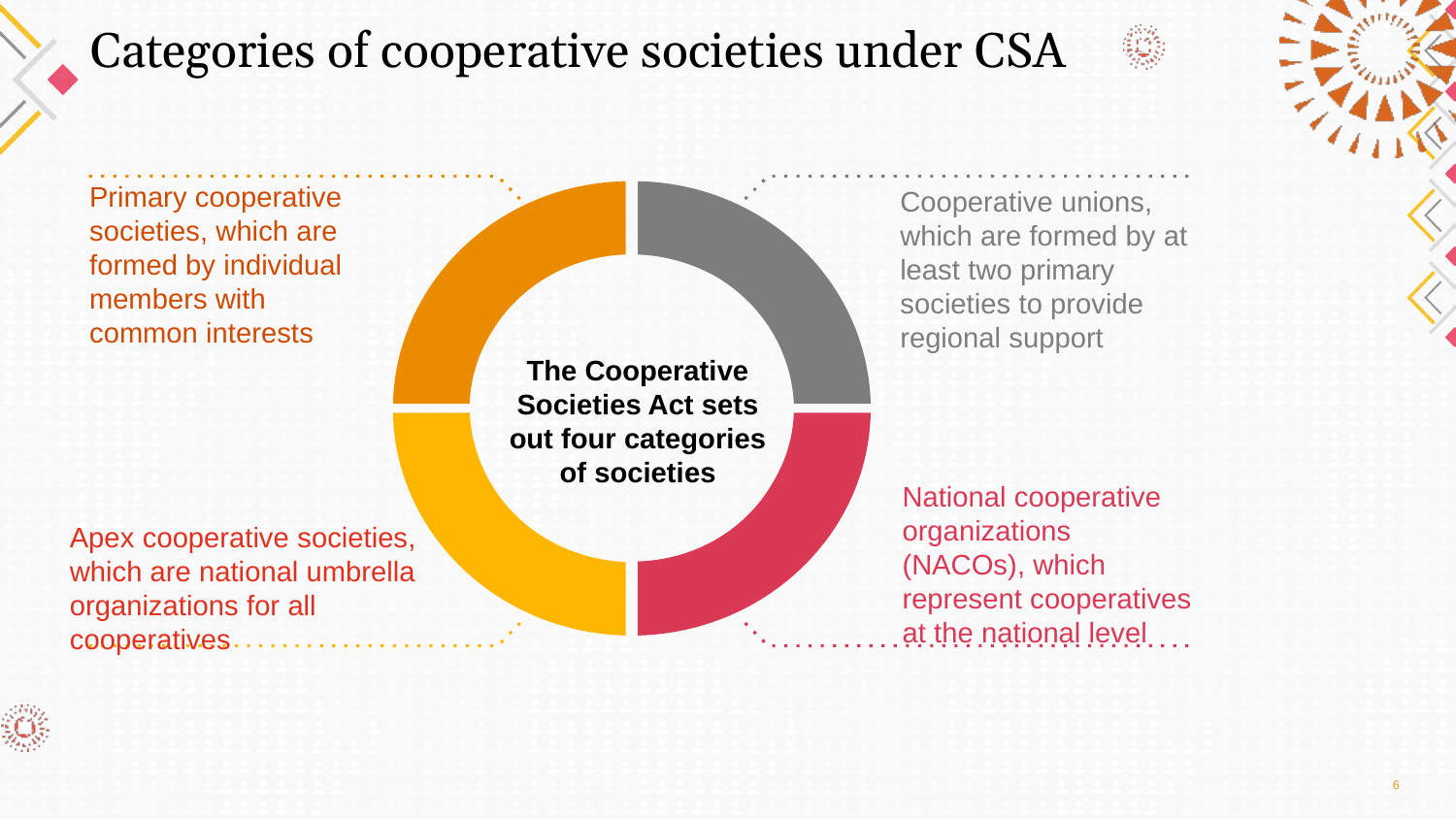

# Categories of cooperative societies under CSA

Primary cooperative societies, which are formed by individual members with common interests

Cooperative unions, which are formed by at least two primary societies to provide regional support
The Cooperative Societies Act sets out four categories of societies

National cooperative organizations (NACOs), which represent cooperatives at the national level
Apex cooperative societies, which are national umbrella organizations for all cooperatives